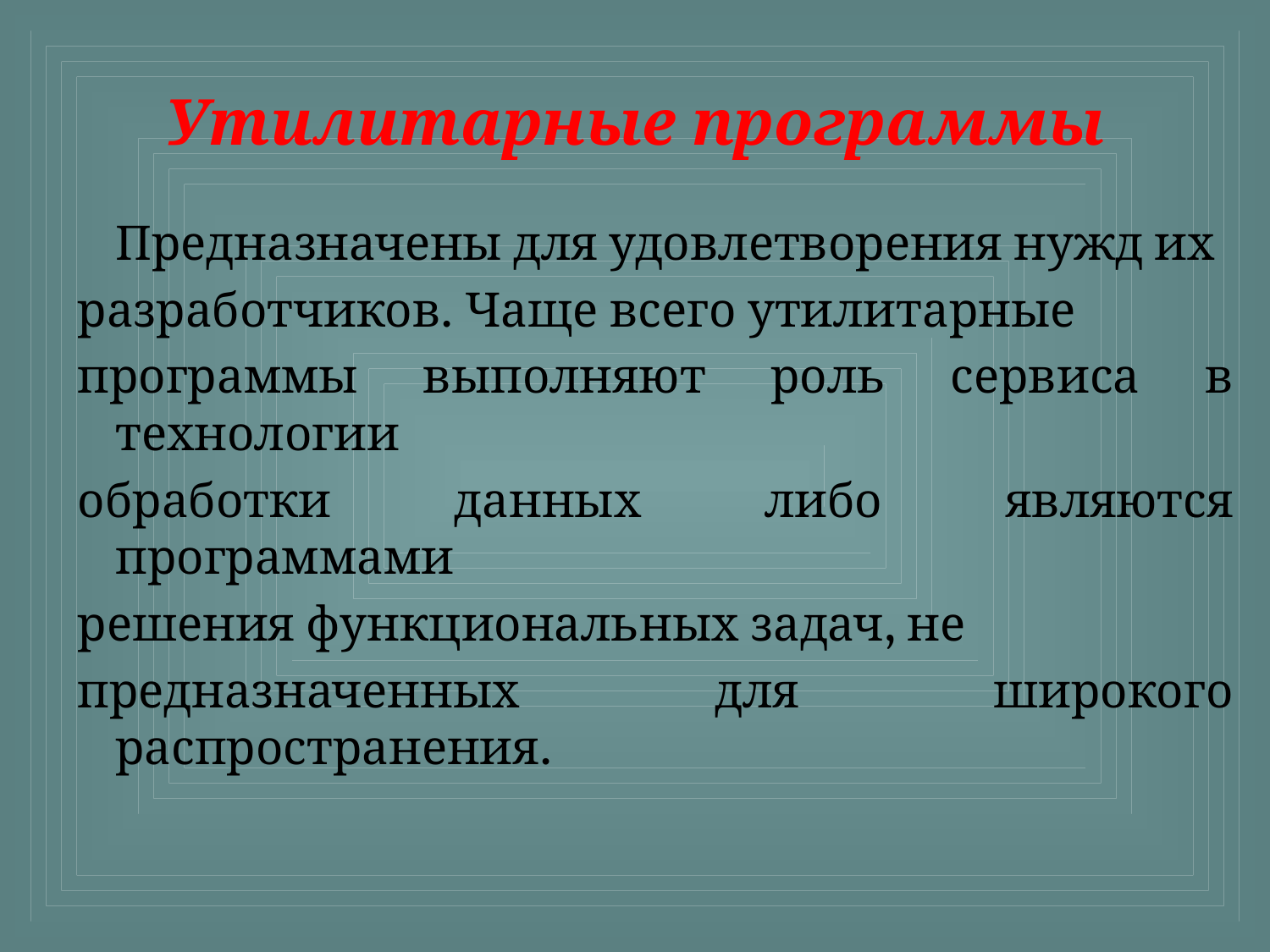

# Утилитарные программы
	Предназначены для удовлетворения нужд их
разработчиков. Чаще всего утилитарные
программы выполняют роль сервиса в технологии
обработки данных либо являются программами
решения функциональных задач, не
предназначенных для широкого распространения.